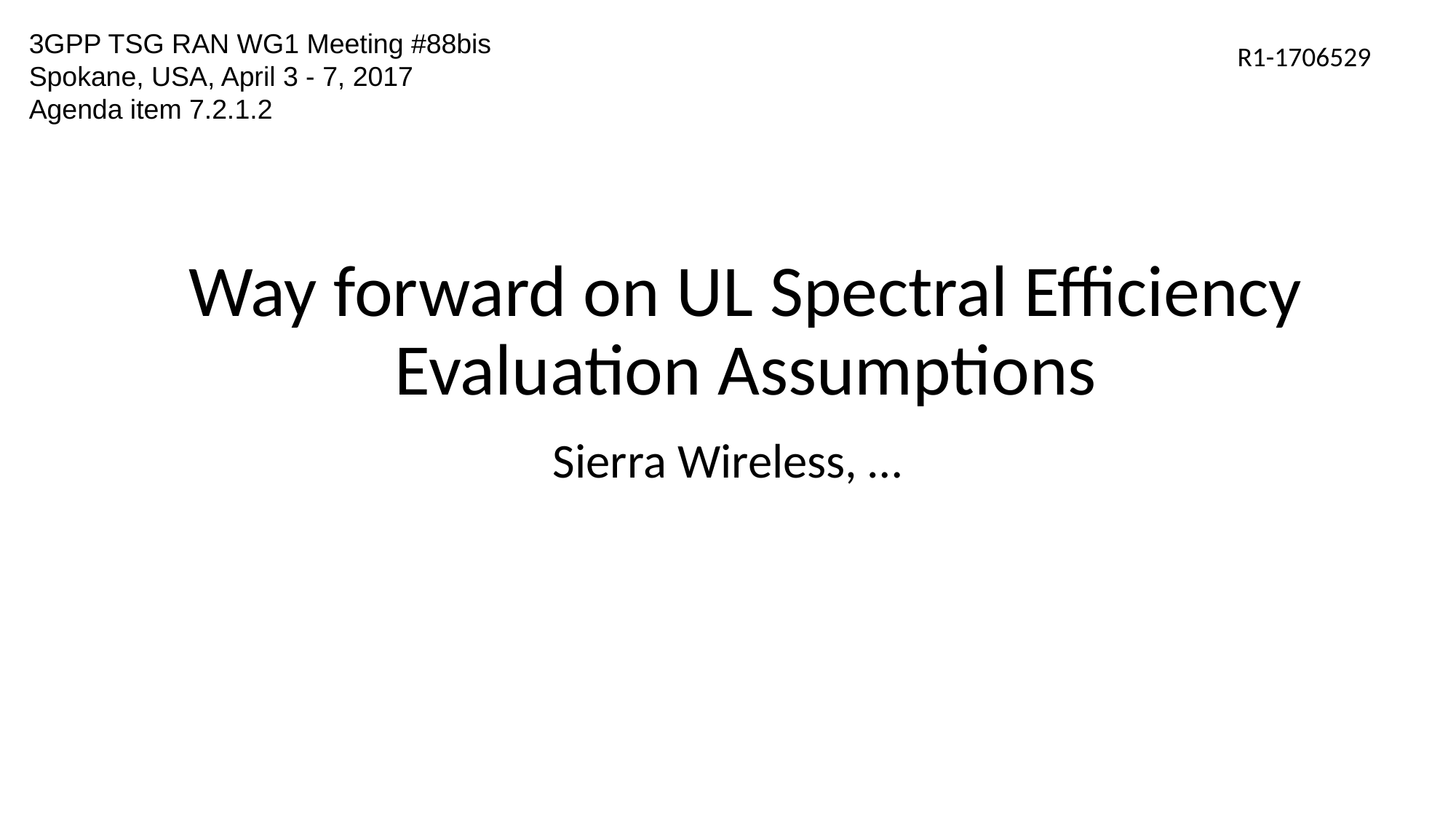

3GPP TSG RAN WG1 Meeting #88bis
Spokane, USA, April 3 - 7, 2017
Agenda item 7.2.1.2
R1-1706529
# Way forward on UL Spectral Efficiency Evaluation Assumptions
Sierra Wireless, …